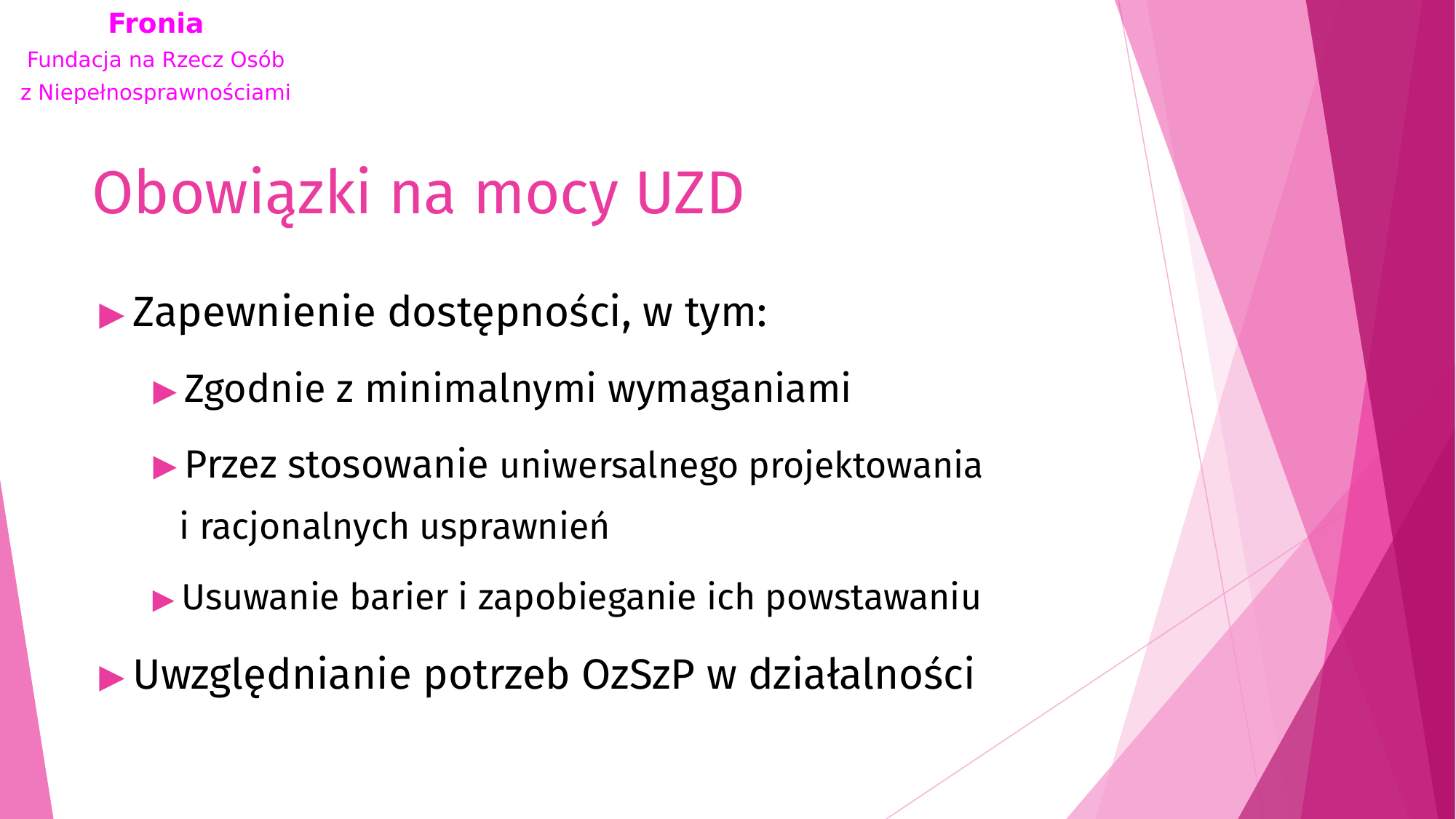

# Obowiązki na mocy UZD
Zapewnienie dostępności, w tym:
Zgodnie z minimalnymi wymaganiami
Przez stosowanie uniwersalnego projektowania i racjonalnych usprawnień
Usuwanie barier i zapobieganie ich powstawaniu
Uwzględnianie potrzeb OzSzP w działalności